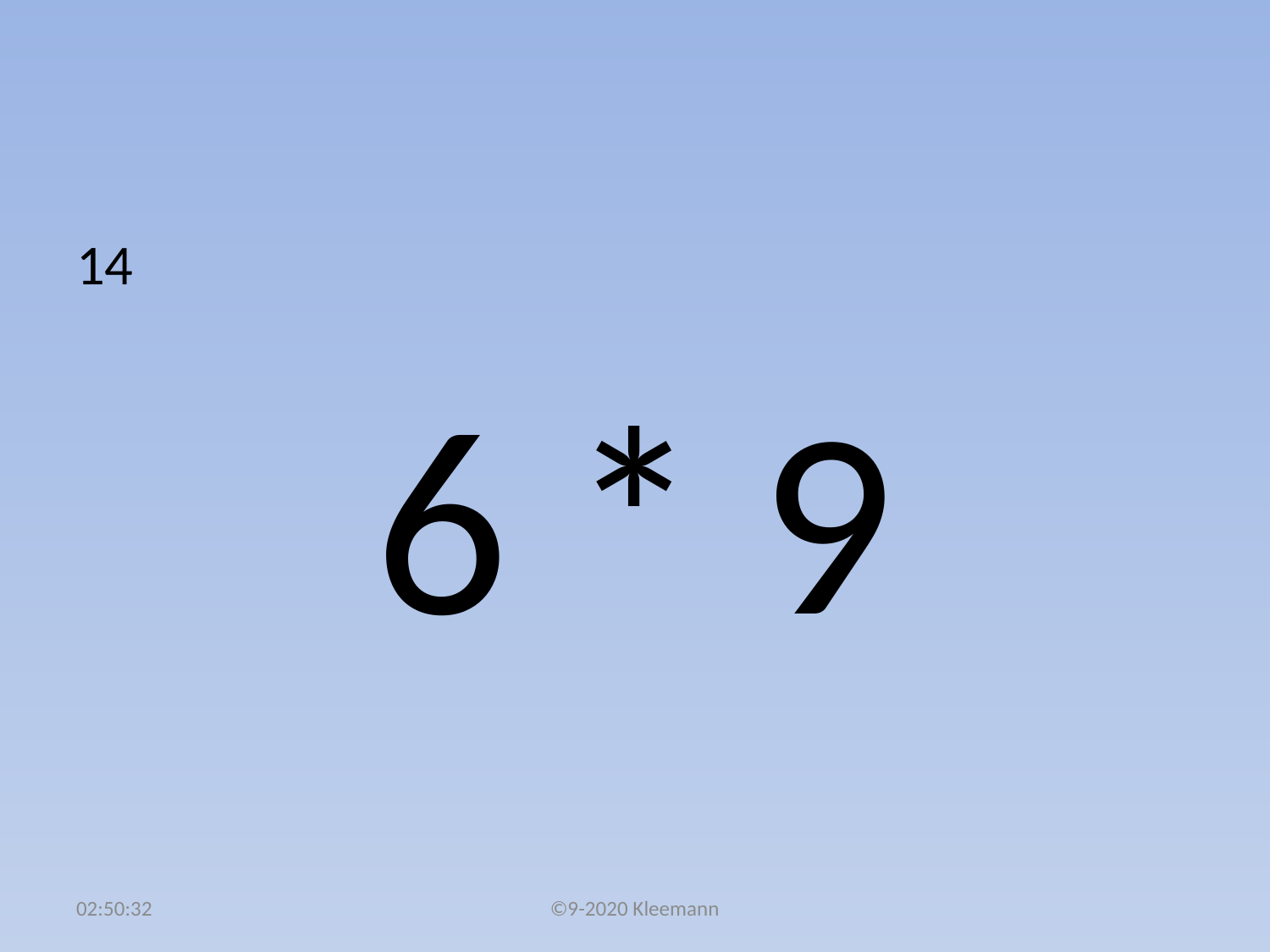

#
14
6 * 9
02:50:32
©9-2020 Kleemann